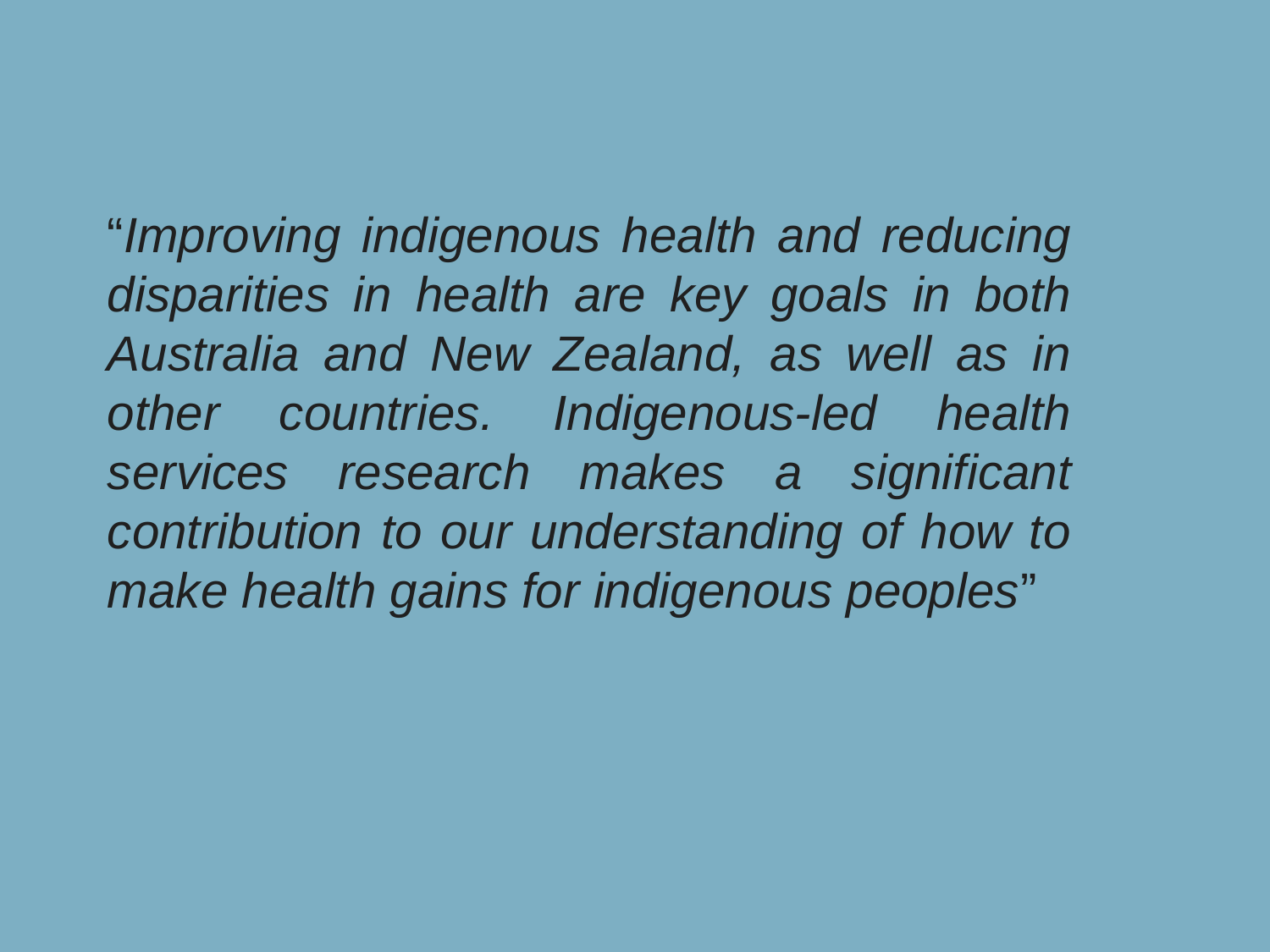

“Improving indigenous health and reducing disparities in health are key goals in both Australia and New Zealand, as well as in other countries. Indigenous-led health services research makes a significant contribution to our understanding of how to make health gains for indigenous peoples”